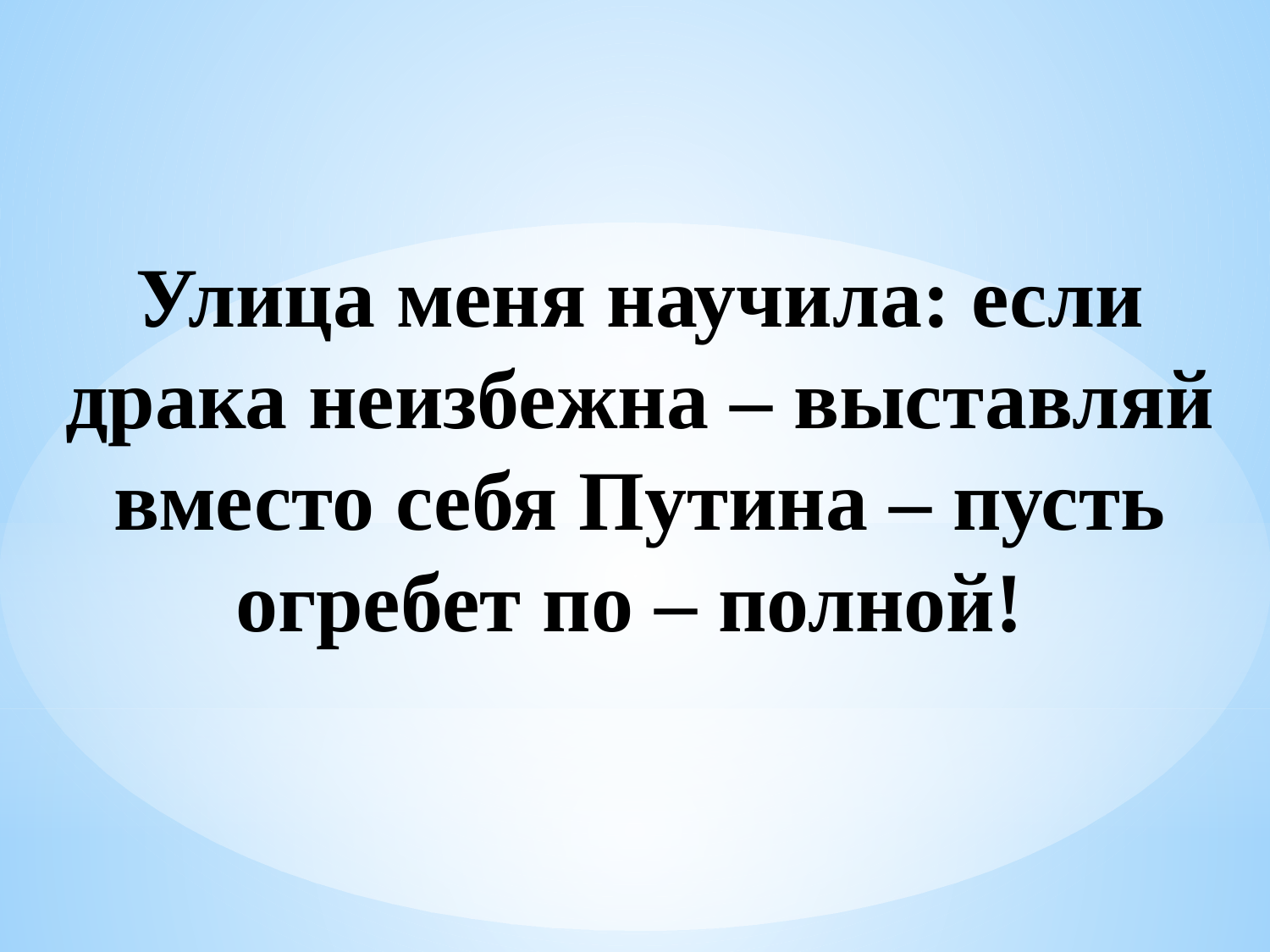

Улица меня научила: если драка неизбежна – выставляй вместо себя Путина – пусть огребет по – полной!